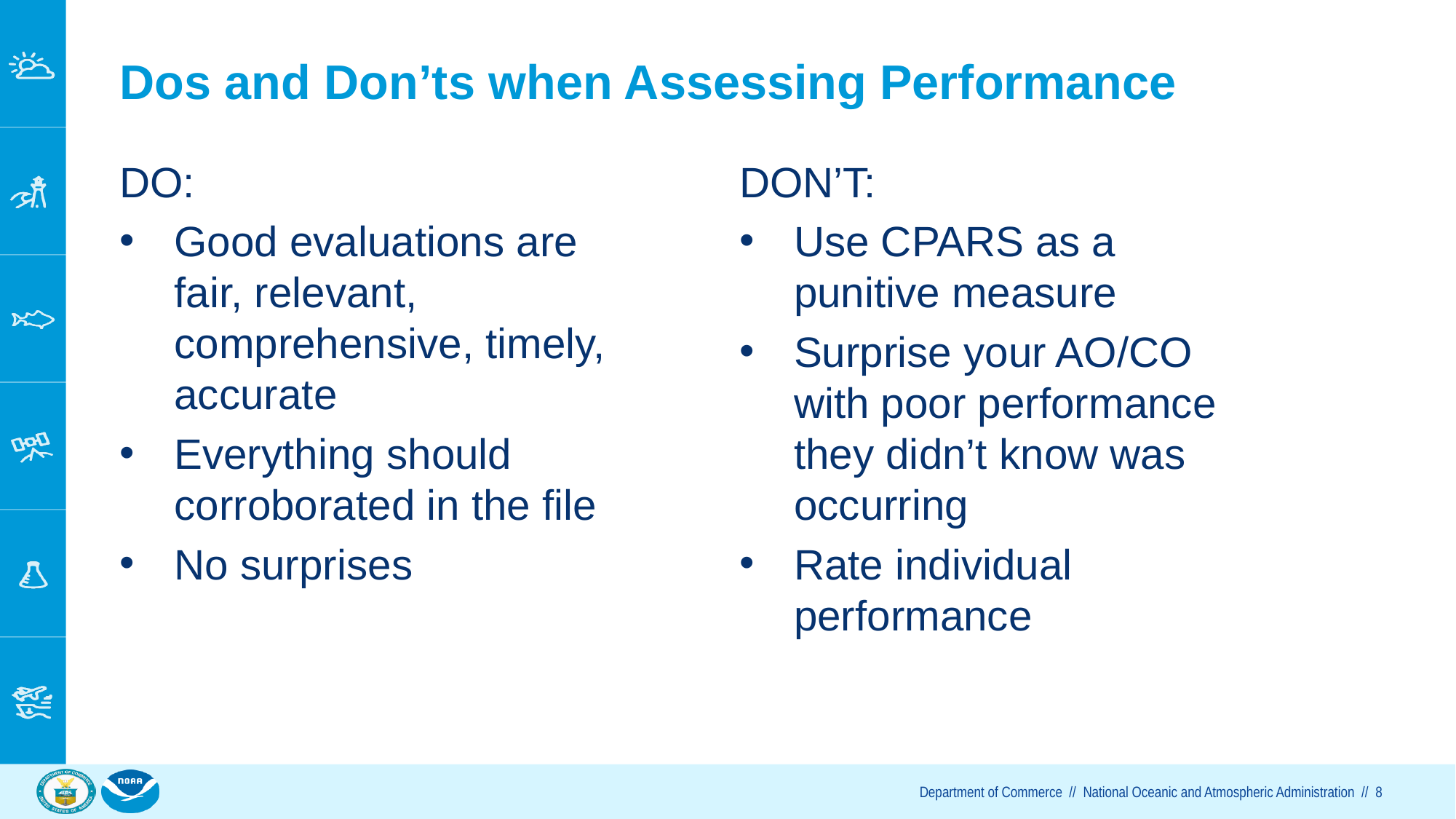

# Dos and Don’ts when Assessing Performance
DON’T:
Use CPARS as a punitive measure
Surprise your AO/CO with poor performance they didn’t know was occurring
Rate individual performance

DO:
Good evaluations are fair, relevant, comprehensive, timely, accurate
Everything should corroborated in the file
No surprises